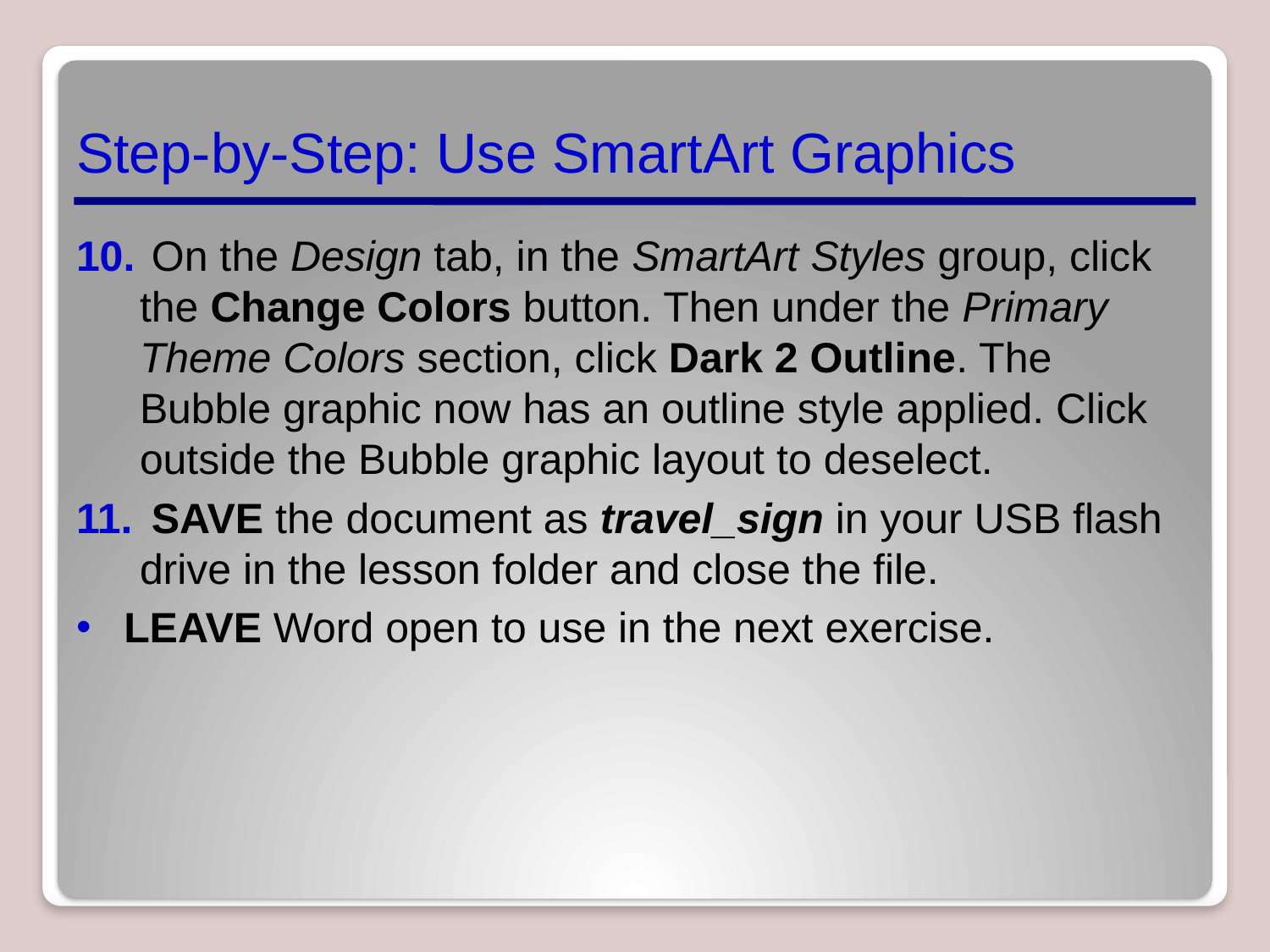

# Step-by-Step: Use SmartArt Graphics
 On the Design tab, in the SmartArt Styles group, click the Change Colors button. Then under the Primary Theme Colors section, click Dark 2 Outline. The Bubble graphic now has an outline style applied. Click outside the Bubble graphic layout to deselect.
 SAVE the document as travel_sign in your USB flash drive in the lesson folder and close the file.
LEAVE Word open to use in the next exercise.